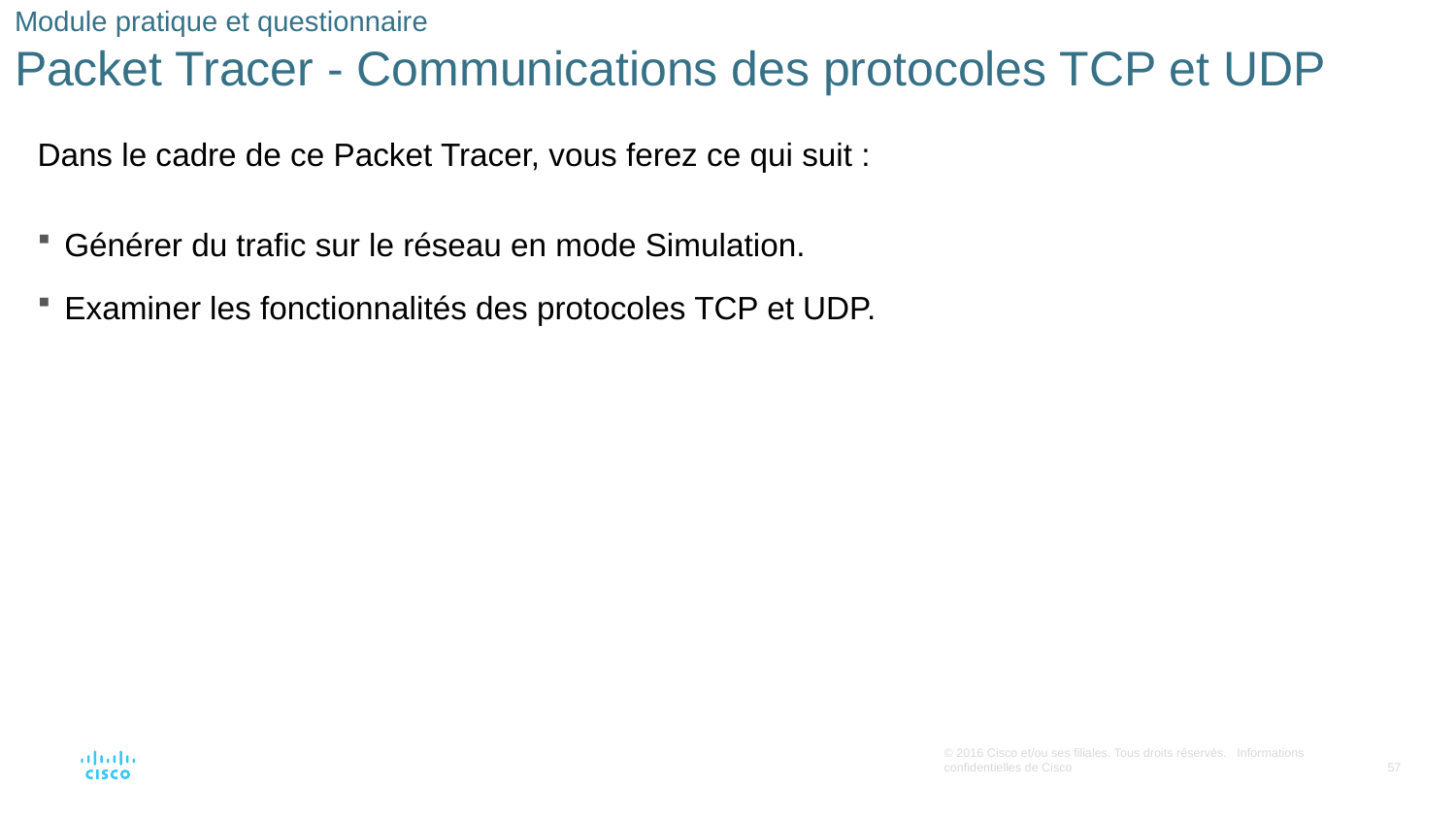

# Module pratique et questionnaire Packet Tracer - Communications des protocoles TCP et UDP
Dans le cadre de ce Packet Tracer, vous ferez ce qui suit :

Générer du trafic sur le réseau en mode Simulation.
Examiner les fonctionnalités des protocoles TCP et UDP.